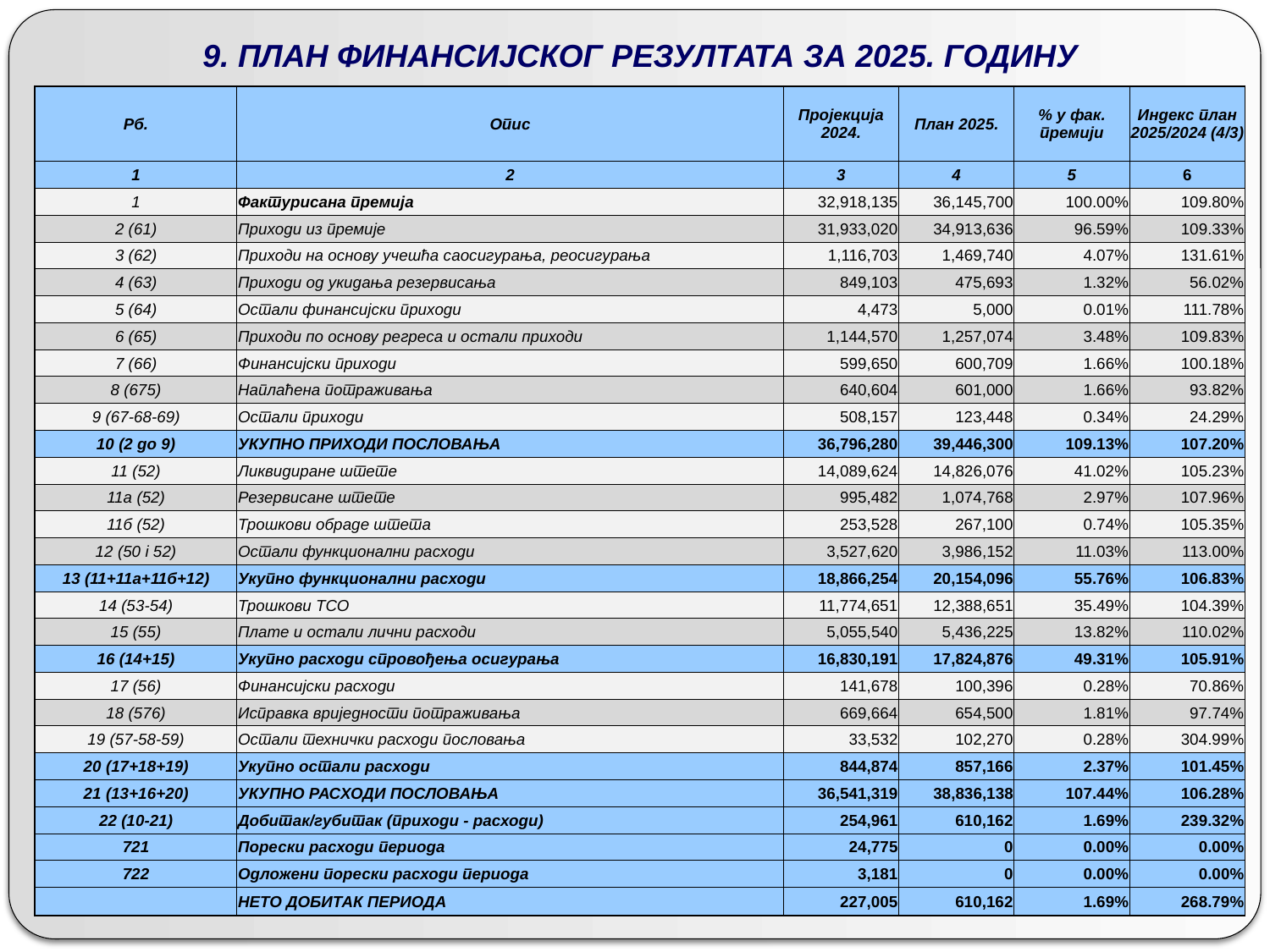

# 9. ПЛАН ФИНАНСИЈСКОГ РЕЗУЛТАТА ЗА 2025. ГОДИНУ
| Рб. | Опис | Пројекција 2024. | План 2025. | % у фак. премији | Индекс план 2025/2024 (4/3) |
| --- | --- | --- | --- | --- | --- |
| 1 | 2 | 3 | 4 | 5 | 6 |
| 1 | Фактурисана премија | 32,918,135 | 36,145,700 | 100.00% | 109.80% |
| 2 (61) | Приходи из премије | 31,933,020 | 34,913,636 | 96.59% | 109.33% |
| 3 (62) | Приходи на основу учешћа саосигурања, реосигурања | 1,116,703 | 1,469,740 | 4.07% | 131.61% |
| 4 (63) | Приходи од укидања резервисања | 849,103 | 475,693 | 1.32% | 56.02% |
| 5 (64) | Остали финансијски приходи | 4,473 | 5,000 | 0.01% | 111.78% |
| 6 (65) | Приходи по основу регреса и остали приходи | 1,144,570 | 1,257,074 | 3.48% | 109.83% |
| 7 (66) | Финансијски приходи | 599,650 | 600,709 | 1.66% | 100.18% |
| 8 (675) | Наплаћена потраживања | 640,604 | 601,000 | 1.66% | 93.82% |
| 9 (67-68-69) | Остали приходи | 508,157 | 123,448 | 0.34% | 24.29% |
| 10 (2 до 9) | УКУПНО ПРИХОДИ ПОСЛОВАЊА | 36,796,280 | 39,446,300 | 109.13% | 107.20% |
| 11 (52) | Ликвидиране штете | 14,089,624 | 14,826,076 | 41.02% | 105.23% |
| 11а (52) | Резервисане штете | 995,482 | 1,074,768 | 2.97% | 107.96% |
| 11б (52) | Трошкови обраде штета | 253,528 | 267,100 | 0.74% | 105.35% |
| 12 (50 i 52) | Остали функционални расходи | 3,527,620 | 3,986,152 | 11.03% | 113.00% |
| 13 (11+11а+11б+12) | Укупно функционални расходи | 18,866,254 | 20,154,096 | 55.76% | 106.83% |
| 14 (53-54) | Трошкови ТСО | 11,774,651 | 12,388,651 | 35.49% | 104.39% |
| 15 (55) | Плате и остали лични расходи | 5,055,540 | 5,436,225 | 13.82% | 110.02% |
| 16 (14+15) | Укупно расходи спровођења осигурања | 16,830,191 | 17,824,876 | 49.31% | 105.91% |
| 17 (56) | Финансијски расходи | 141,678 | 100,396 | 0.28% | 70.86% |
| 18 (576) | Исправка вриједности потраживања | 669,664 | 654,500 | 1.81% | 97.74% |
| 19 (57-58-59) | Остали технички расходи пословања | 33,532 | 102,270 | 0.28% | 304.99% |
| 20 (17+18+19) | Укупно остали расходи | 844,874 | 857,166 | 2.37% | 101.45% |
| 21 (13+16+20) | УКУПНО РАСХОДИ ПОСЛОВАЊА | 36,541,319 | 38,836,138 | 107.44% | 106.28% |
| 22 (10-21) | Добитак/губитак (приходи - расходи) | 254,961 | 610,162 | 1.69% | 239.32% |
| 721 | Порески расходи периода | 24,775 | 0 | 0.00% | 0.00% |
| 722 | Одложени порески расходи периода | 3,181 | 0 | 0.00% | 0.00% |
|  | НЕТО ДОБИТАК ПЕРИОДА | 227,005 | 610,162 | 1.69% | 268.79% |